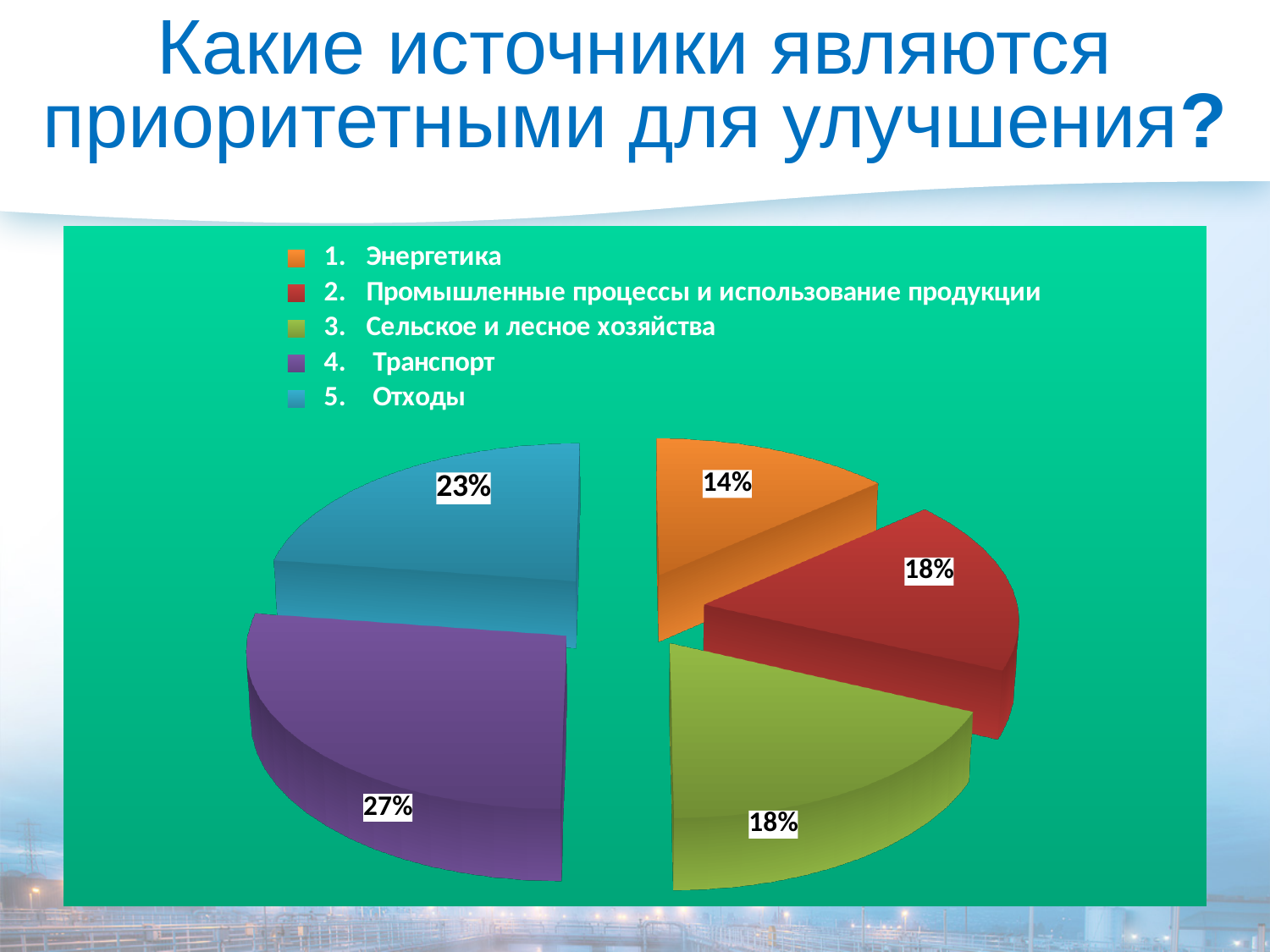

# Какие источники являются приоритетными для улучшения?

[unsupported chart]